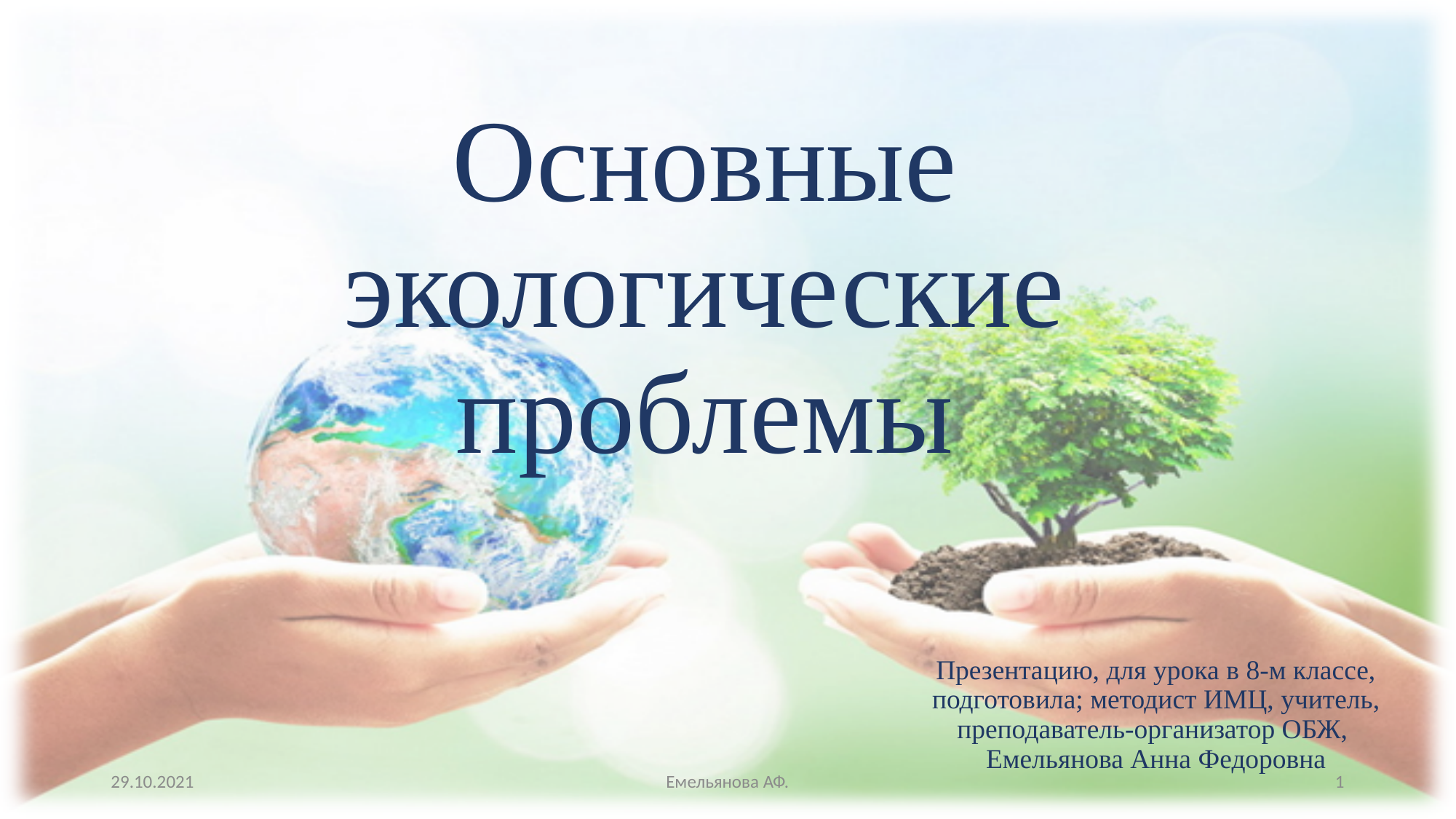

# Основные экологические проблемы
Презентацию, для урока в 8-м классе, подготовила; методист ИМЦ, учитель, преподаватель-организатор ОБЖ,  Емельянова Анна Федоровна
29.10.2021
Емельянова АФ.
1